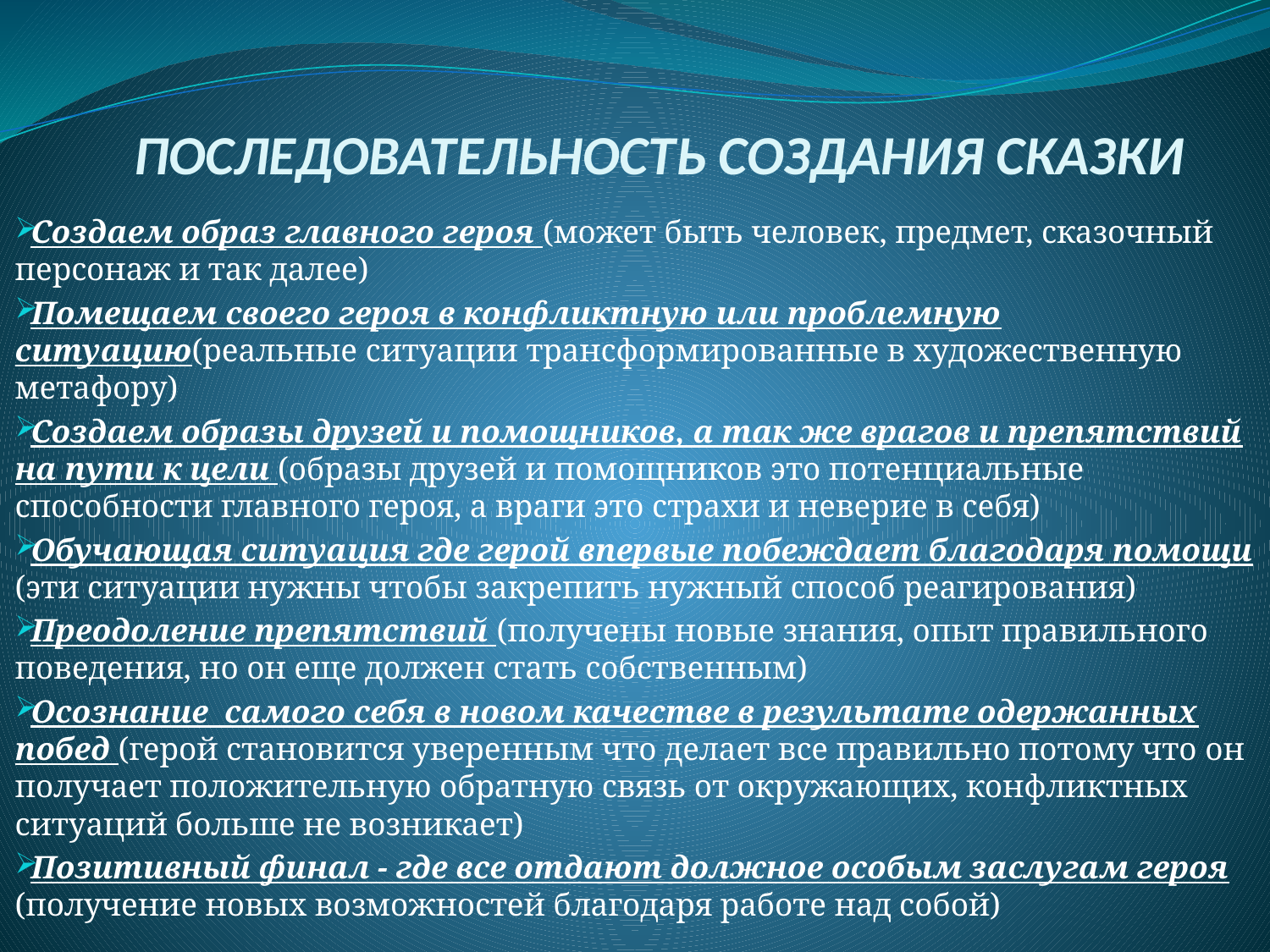

# ПОСЛЕДОВАТЕЛЬНОСТЬ СОЗДАНИЯ СКАЗКИ
Создаем образ главного героя (может быть человек, предмет, сказочный персонаж и так далее)
Помещаем своего героя в конфликтную или проблемную ситуацию(реальные ситуации трансформированные в художественную метафору)
Создаем образы друзей и помощников, а так же врагов и препятствий на пути к цели (образы друзей и помощников это потенциальные способности главного героя, а враги это страхи и неверие в себя)
Обучающая ситуация где герой впервые побеждает благодаря помощи (эти ситуации нужны чтобы закрепить нужный способ реагирования)
Преодоление препятствий (получены новые знания, опыт правильного поведения, но он еще должен стать собственным)
Осознание  самого себя в новом качестве в результате одержанных побед (герой становится уверенным что делает все правильно потому что он получает положительную обратную связь от окружающих, конфликтных ситуаций больше не возникает)
Позитивный финал - где все отдают должное особым заслугам героя (получение новых возможностей благодаря работе над собой)